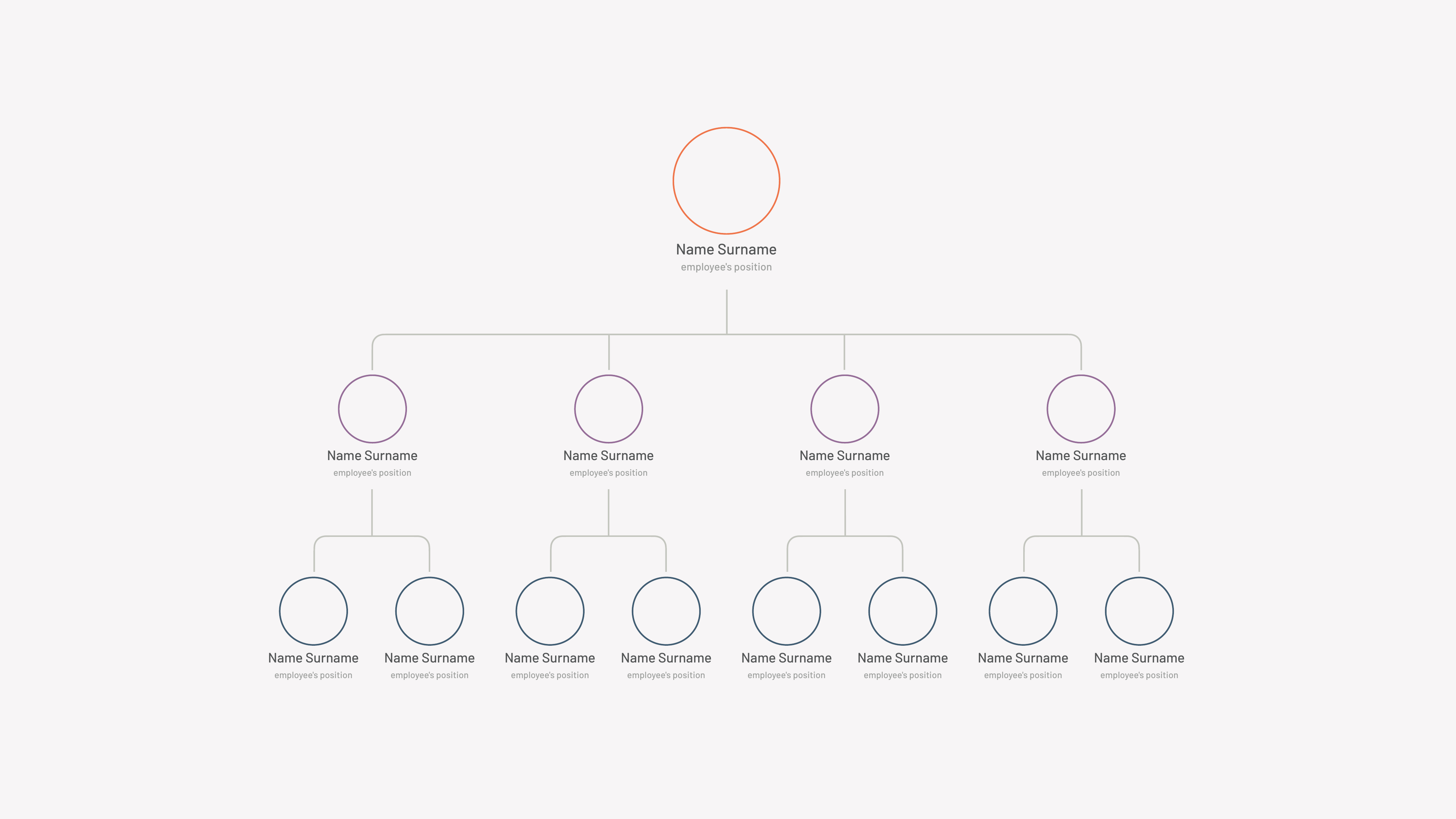

Name Surname
employee's position

Name Surname
Name Surname
Name Surname
Name Surname
employee's position
employee's position
employee's position
employee's position

Name Surname
Name Surname
Name Surname
Name Surname
Name Surname
Name Surname
Name Surname
Name Surname
employee's position
employee's position
employee's position
employee's position
employee's position
employee's position
employee's position
employee's position